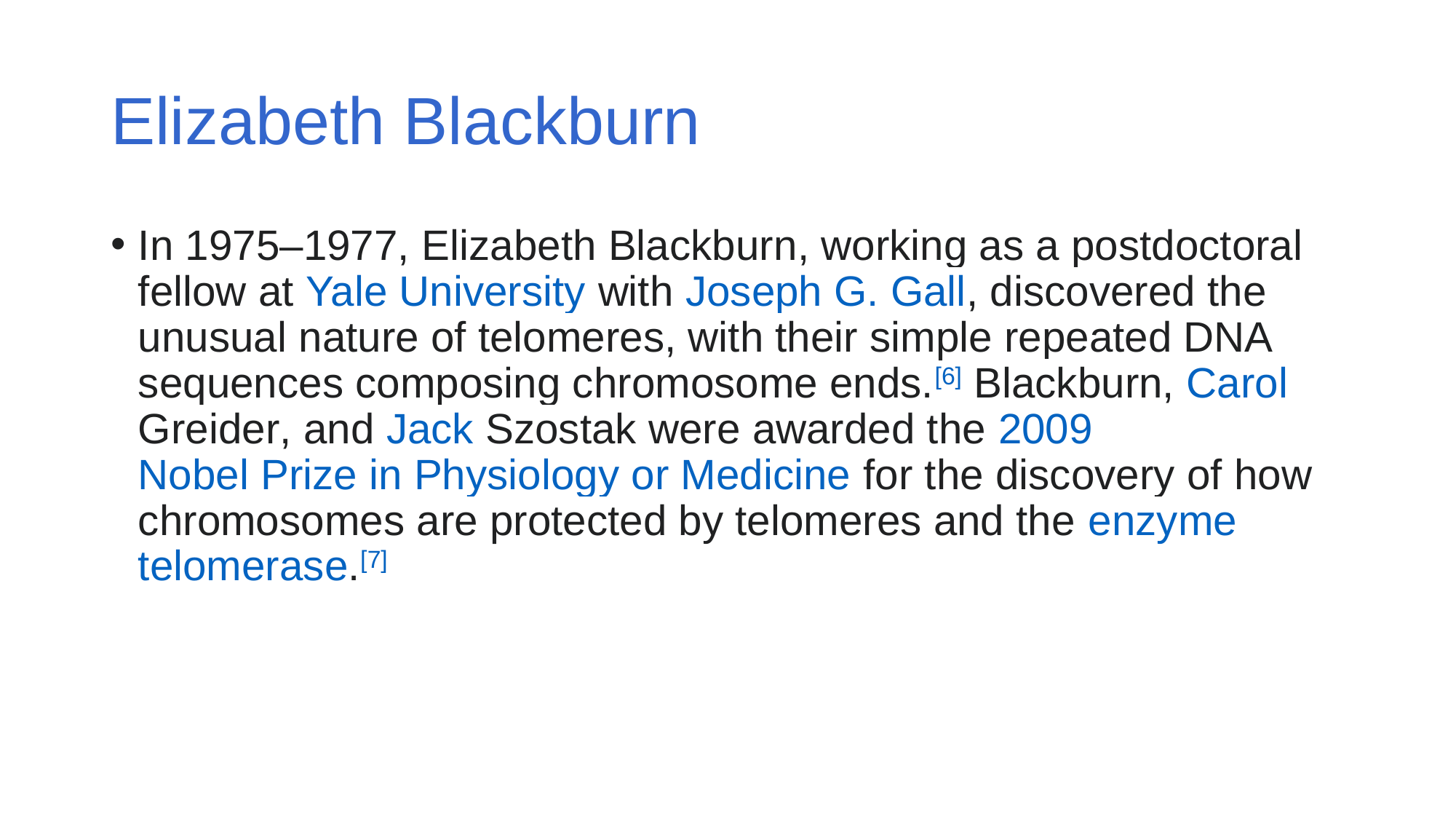

# Elizabeth Blackburn
In 1975–1977, Elizabeth Blackburn, working as a postdoctoral fellow at Yale University with Joseph G. Gall, discovered the unusual nature of telomeres, with their simple repeated DNA sequences composing chromosome ends.[6] Blackburn, Carol Greider, and Jack Szostak were awarded the 2009 Nobel Prize in Physiology or Medicine for the discovery of how chromosomes are protected by telomeres and the enzyme telomerase.[7]